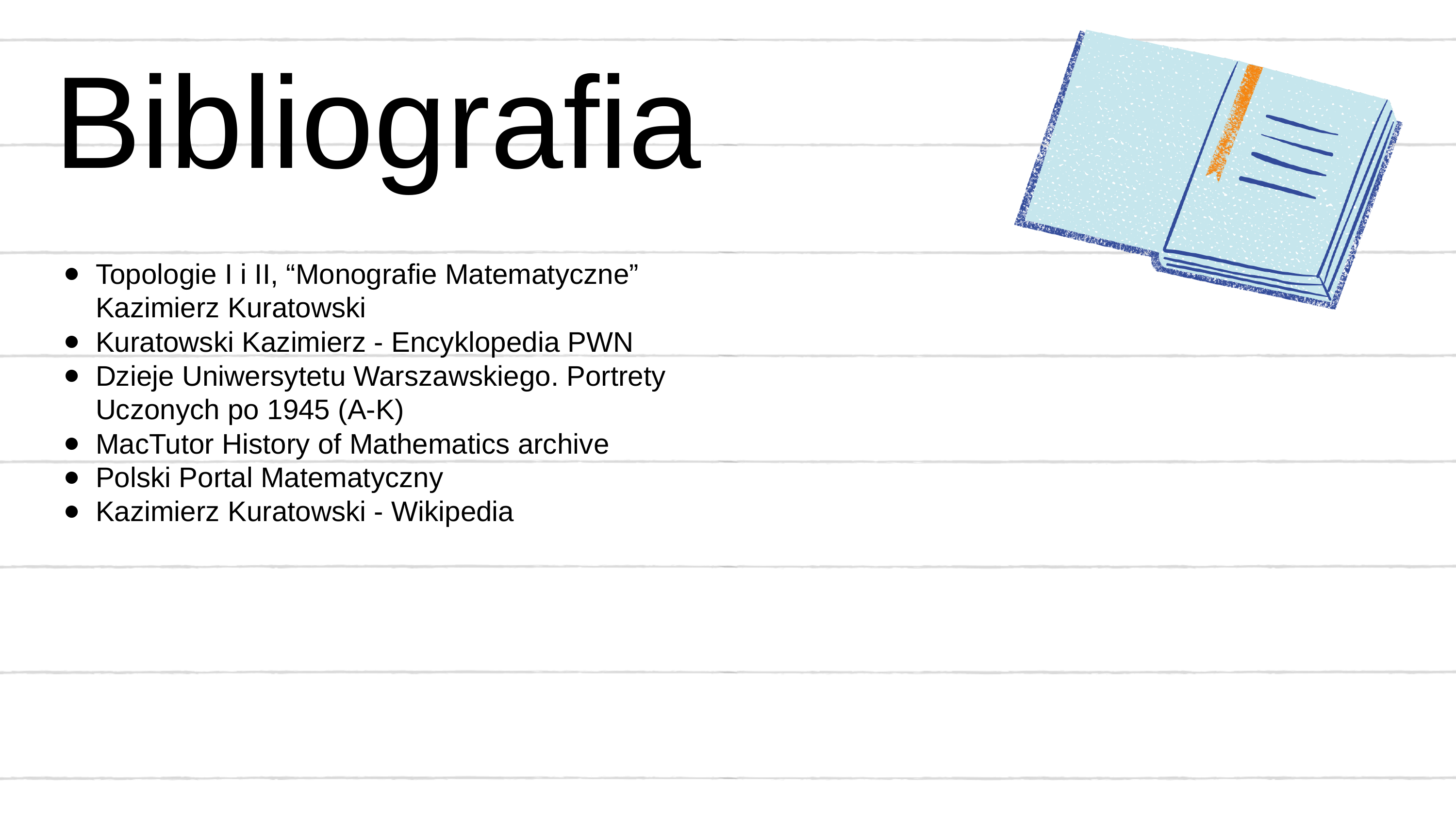

Bibliografia

Topologie I i II, “Monografie Matematyczne” Kazimierz Kuratowski
Kuratowski Kazimierz - Encyklopedia PWN
Dzieje Uniwersytetu Warszawskiego. Portrety Uczonych po 1945 (A-K)
MacTutor History of Mathematics archive
Polski Portal Matematyczny
Kazimierz Kuratowski - Wikipedia